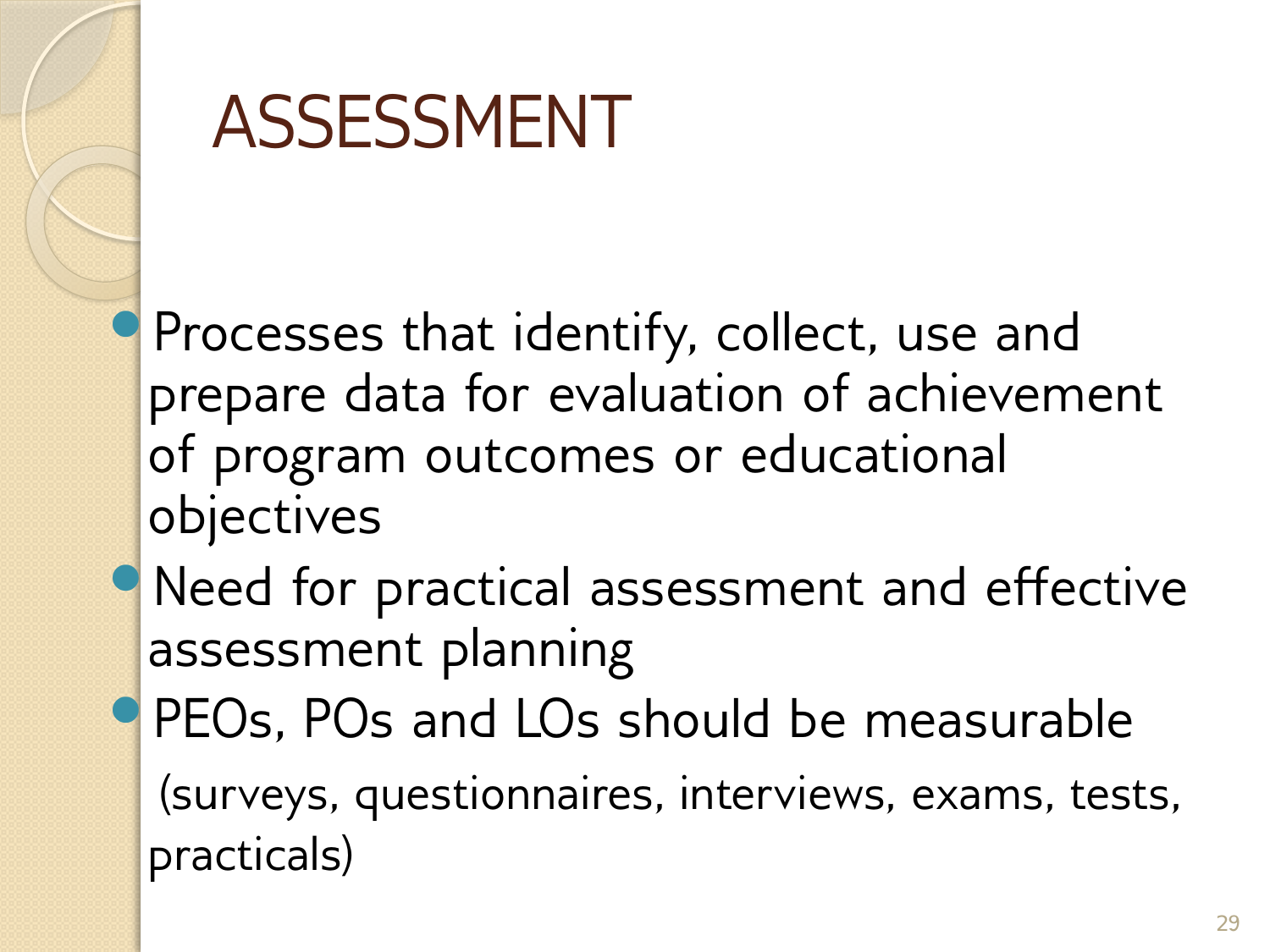

# ASSESSMENT
Processes that identify, collect, use and prepare data for evaluation of achievement of program outcomes or educational objectives
Need for practical assessment and effective assessment planning
PEOs, POs and LOs should be measurable
   (surveys, questionnaires, interviews, exams, tests, practicals)
29